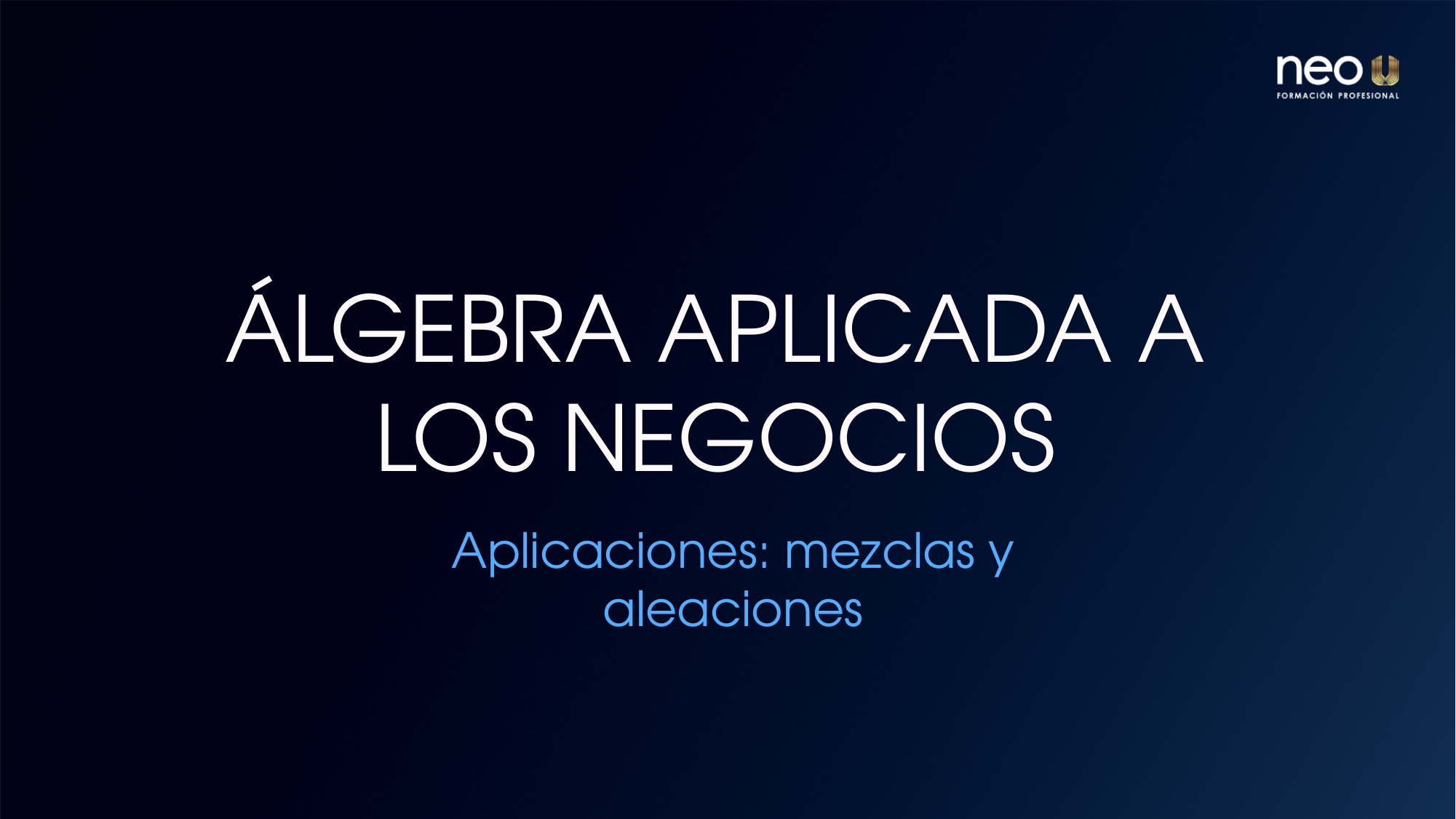

# ÁLGEBRA APLICADA A LOS NEGOCIOS
Aplicaciones: mezclas y aleaciones